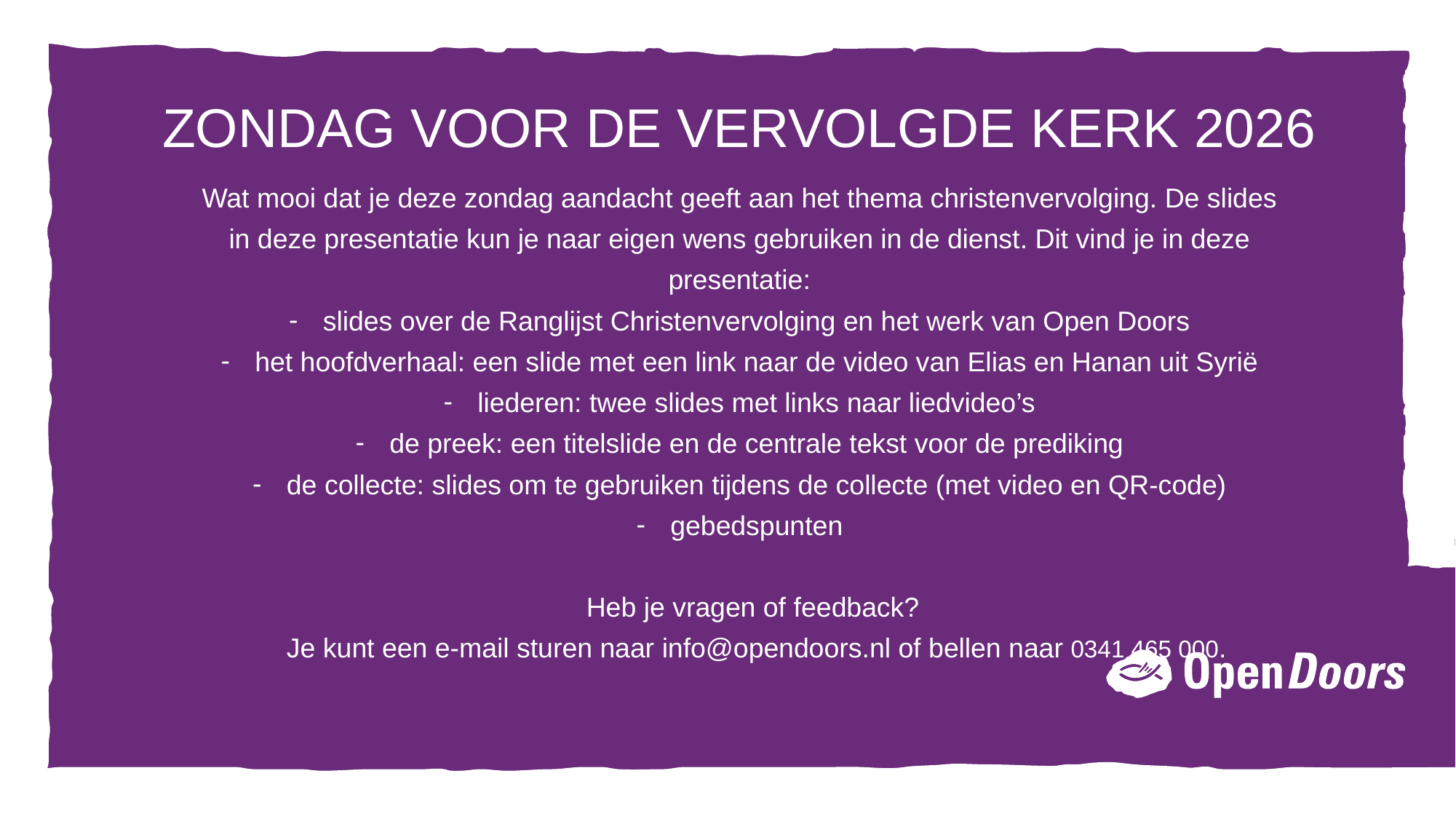

# Zondag voor de vervolgde kerk 2026
Wat mooi dat je deze zondag aandacht geeft aan het thema christenvervolging. De slides in deze presentatie kun je naar eigen wens gebruiken in de dienst. Dit vind je in deze presentatie:
slides over de Ranglijst Christenvervolging en het werk van Open Doors
het hoofdverhaal: een slide met een link naar de video van Elias en Hanan uit Syrië
liederen: twee slides met links naar liedvideo’s
de preek: een titelslide en de centrale tekst voor de prediking
de collecte: slides om te gebruiken tijdens de collecte (met video en QR-code)
gebedspunten
Heb je vragen of feedback?
Je kunt een e-mail sturen naar info@opendoors.nl of bellen naar 0341 465 000.